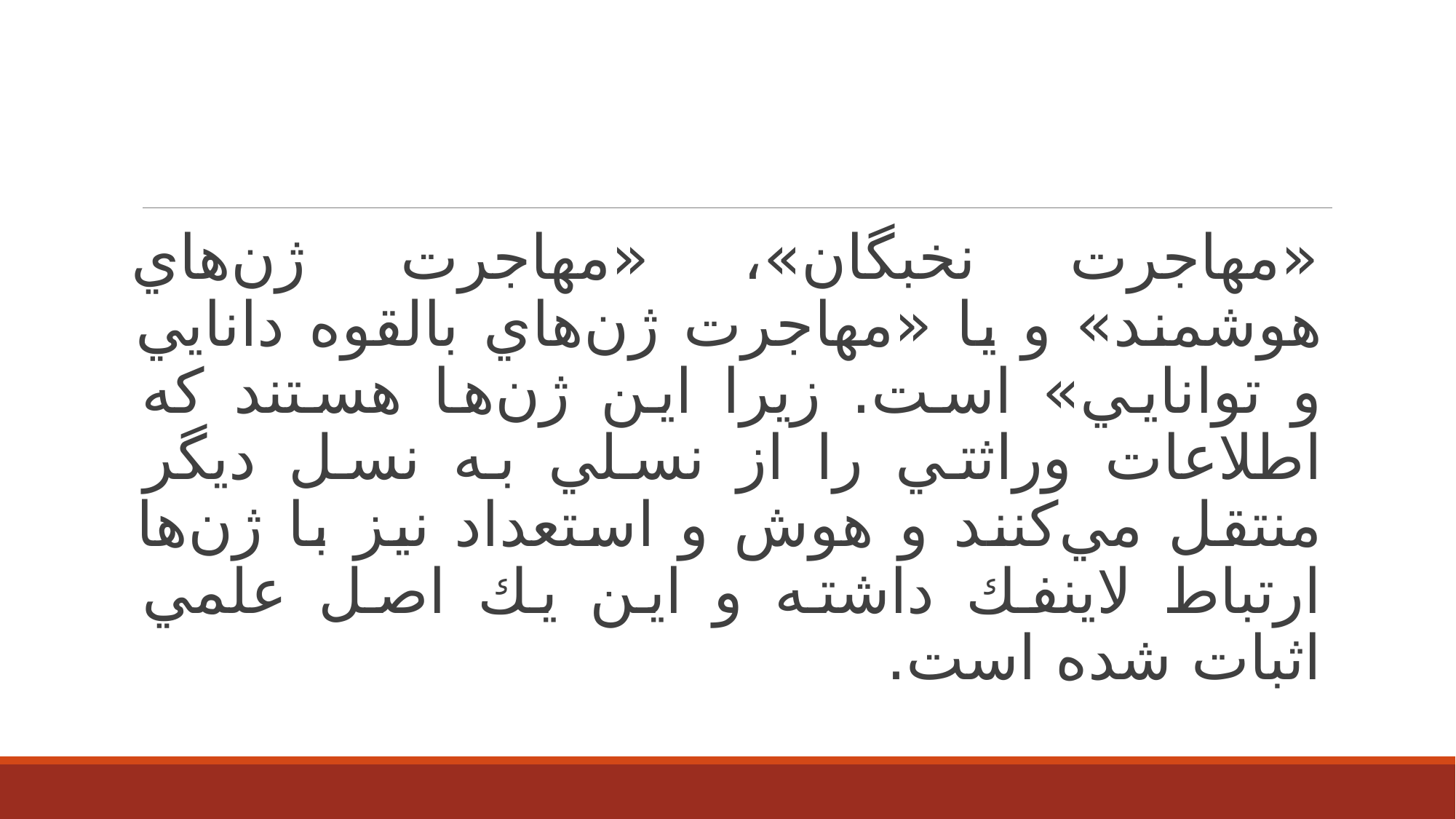

«مهاجرت نخبگان»، «مهاجرت ژن‌هاي هوشمند» و يا «مهاجرت ژن‌هاي بالقوه دانايي و توانايي» است. زيرا این ژن‌ها هستند كه اطلاعات وراثتي را از نسلي به نسل ديگر منتقل مي‌كنند و هوش و استعداد نيز با ژن‌ها ارتباط لاينفك داشته و اين يك اصل علمي اثبات شده است.